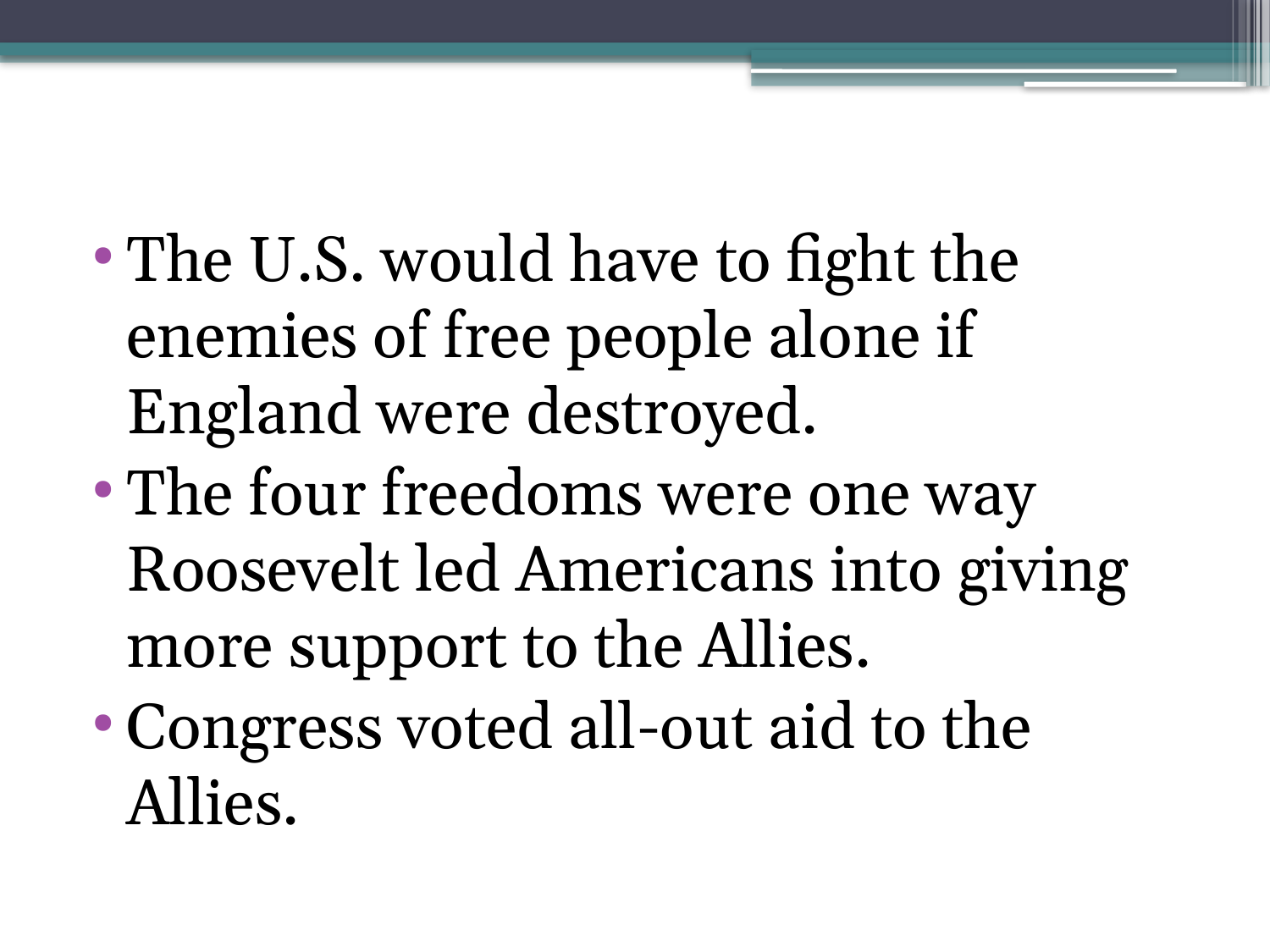

#
The U.S. would have to fight the enemies of free people alone if England were destroyed.
The four freedoms were one way Roosevelt led Americans into giving more support to the Allies.
Congress voted all-out aid to the Allies.